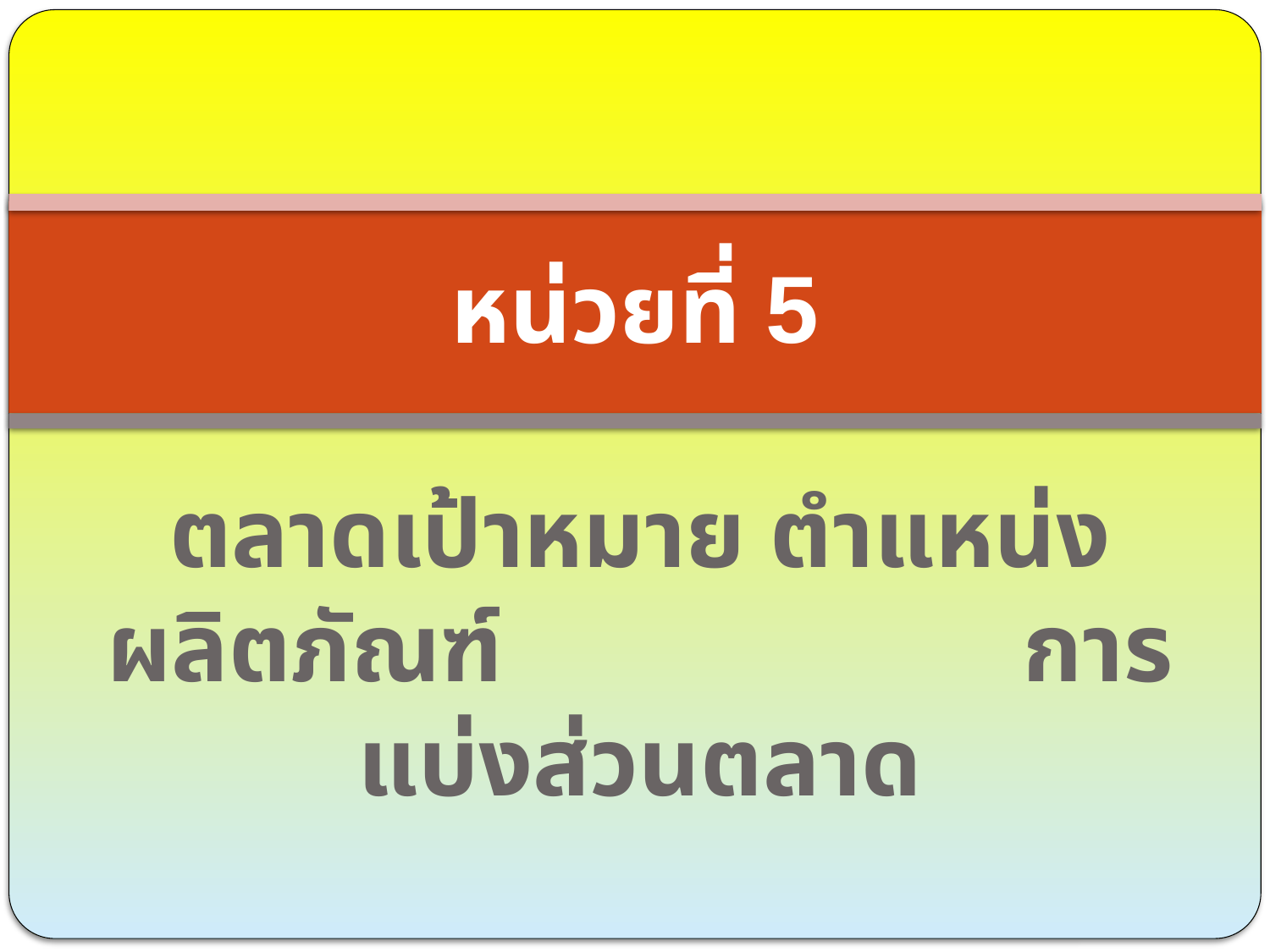

# หน่วยที่ 5
ตลาดเป้าหมาย ตำแหน่งผลิตภัณฑ์                     การแบ่งส่วนตลาด